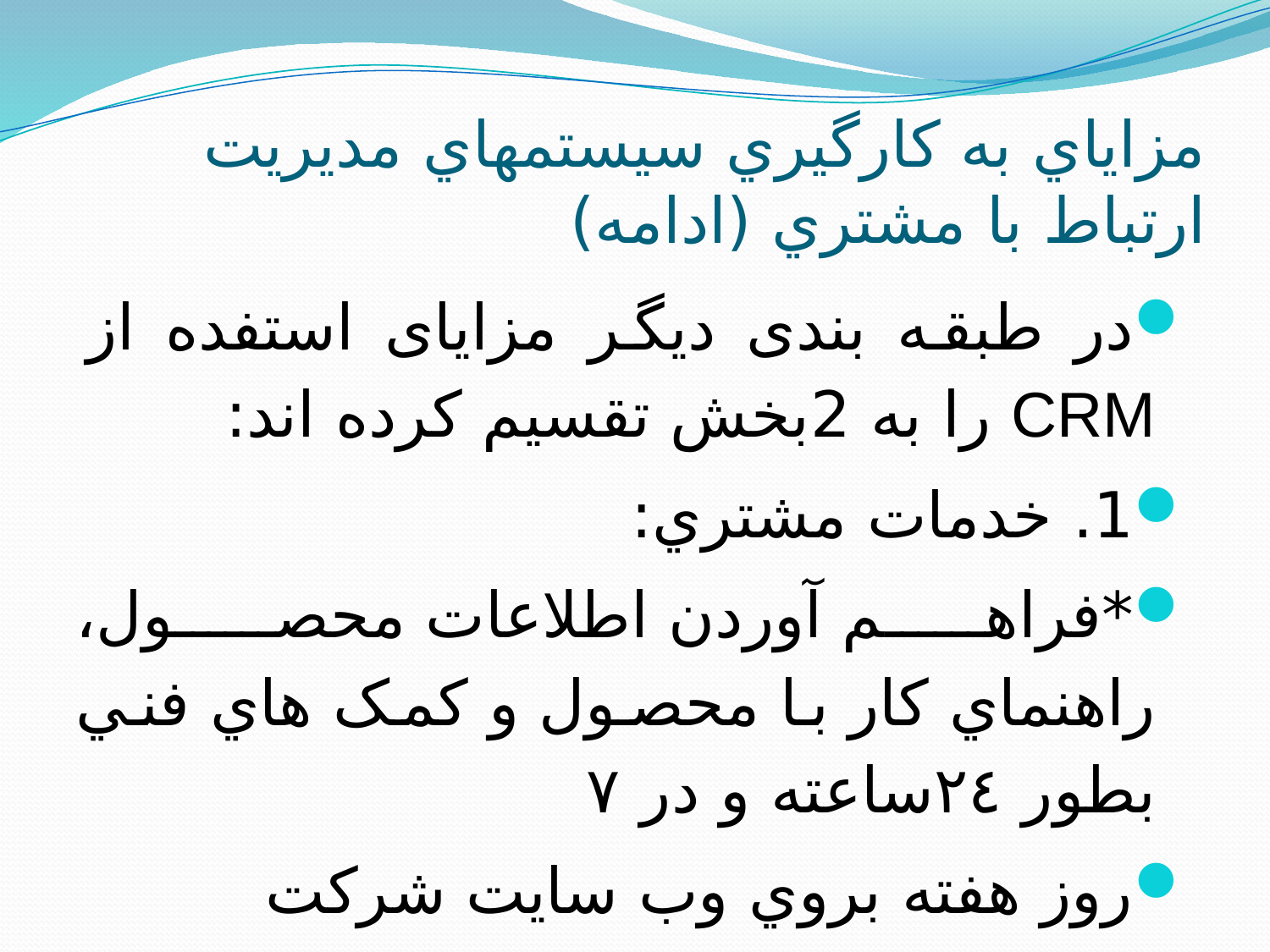

# مزاياي به کارگيري سيستم‏هاي مديريت ارتباط با مشتري (ادامه)
در طبقه بندی دیگر مزایای استفده از CRM را به 2بخش تقسیم کرده اند:
1. خدمات مشتري:
*فراهم آوردن اطلاعات محصول، راهنماي کار با محصول و کمک هاي فني بطور ٢٤ساعته و در ٧
روز هفته بروي وب سايت شرکت